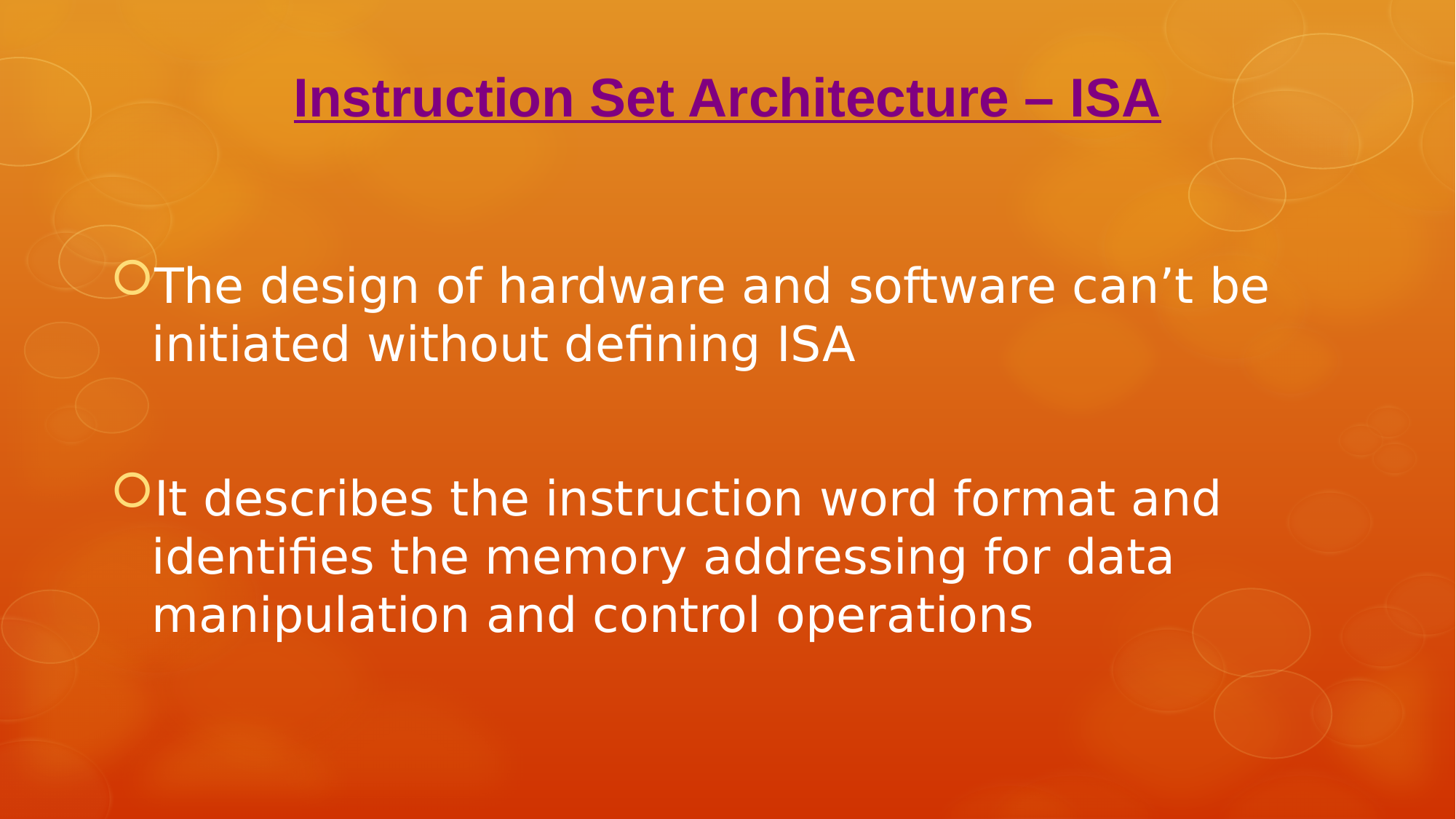

Instruction Set Architecture – ISA
The design of hardware and software can’t be initiated without defining ISA

It describes the instruction word format and identifies the memory addressing for data manipulation and control operations